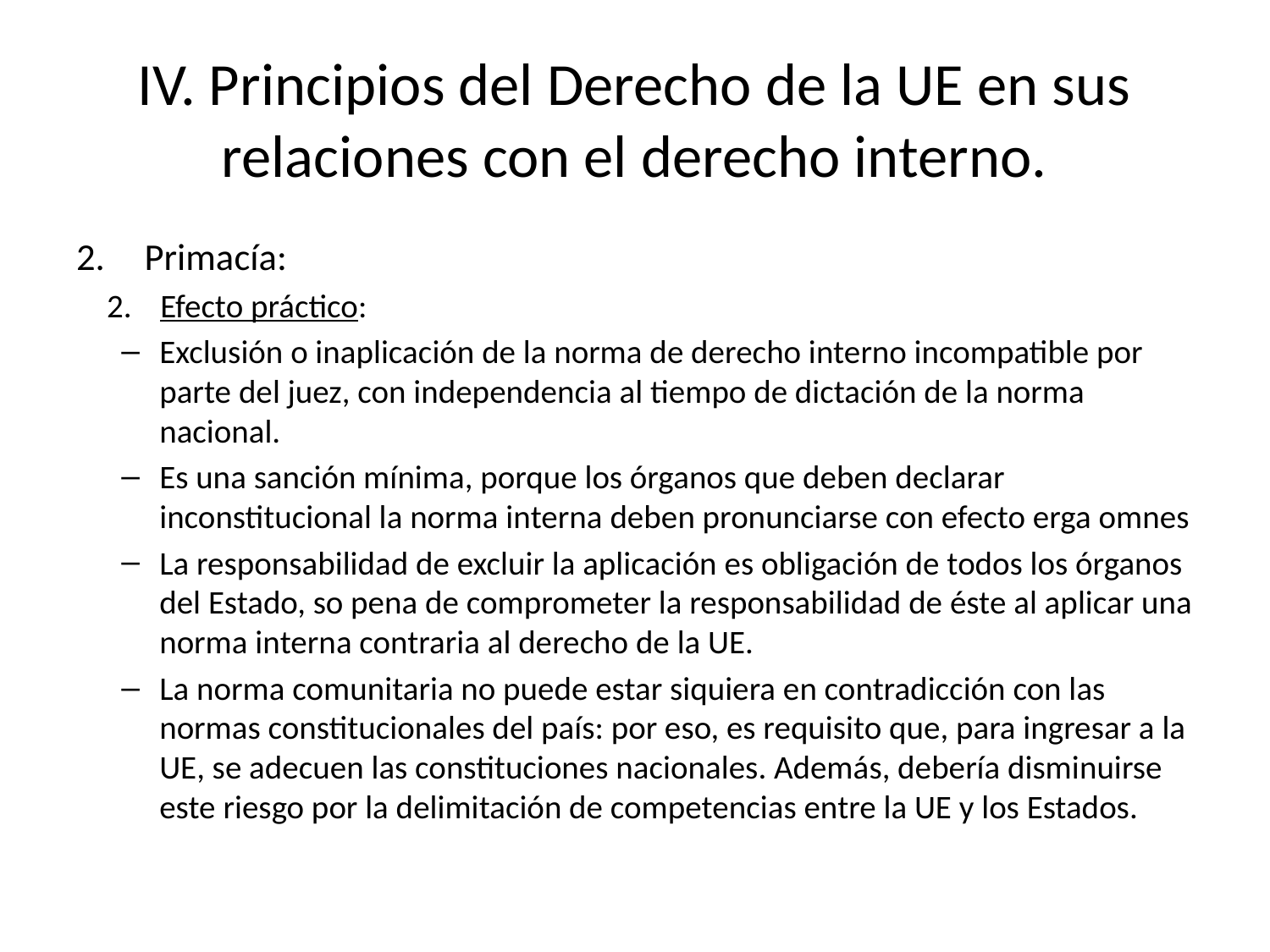

# IV. Principios del Derecho de la UE en sus relaciones con el derecho interno.
Primacía:
Efecto práctico:
Exclusión o inaplicación de la norma de derecho interno incompatible por parte del juez, con independencia al tiempo de dictación de la norma nacional.
Es una sanción mínima, porque los órganos que deben declarar inconstitucional la norma interna deben pronunciarse con efecto erga omnes
La responsabilidad de excluir la aplicación es obligación de todos los órganos del Estado, so pena de comprometer la responsabilidad de éste al aplicar una norma interna contraria al derecho de la UE.
La norma comunitaria no puede estar siquiera en contradicción con las normas constitucionales del país: por eso, es requisito que, para ingresar a la UE, se adecuen las constituciones nacionales. Además, debería disminuirse este riesgo por la delimitación de competencias entre la UE y los Estados.